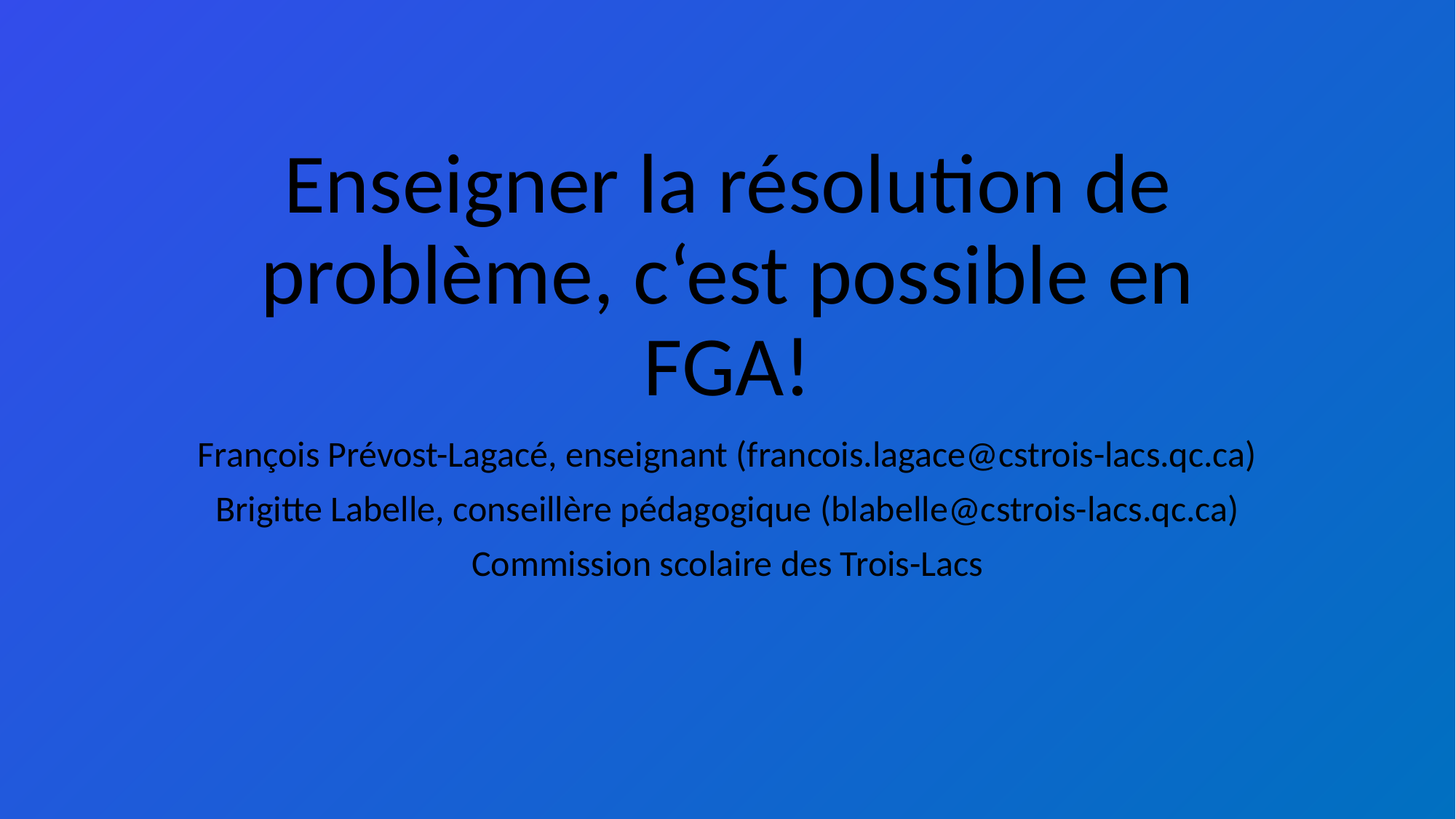

# Enseigner la résolution de problème, c‘est possible en FGA!
François Prévost-Lagacé, enseignant (francois.lagace@cstrois-lacs.qc.ca)
Brigitte Labelle, conseillère pédagogique (blabelle@cstrois-lacs.qc.ca)
Commission scolaire des Trois-Lacs